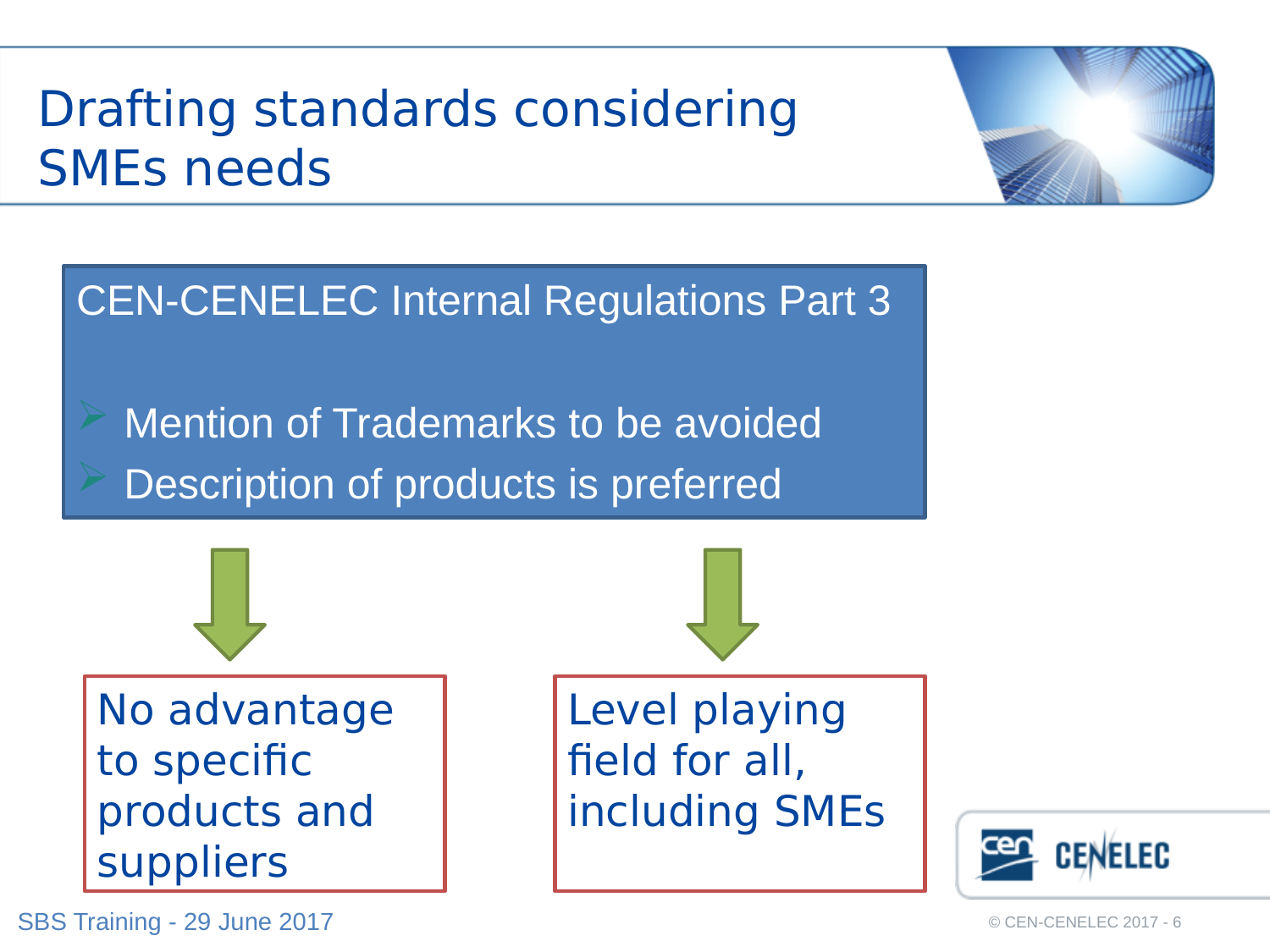

# Drafting standards considering SMEs needs
CEN-CENELEC Internal Regulations Part 3

Mention of Trademarks to be avoided
Description of products is preferred

No advantage to specific products and suppliers
Level playing field for all, including SMEs